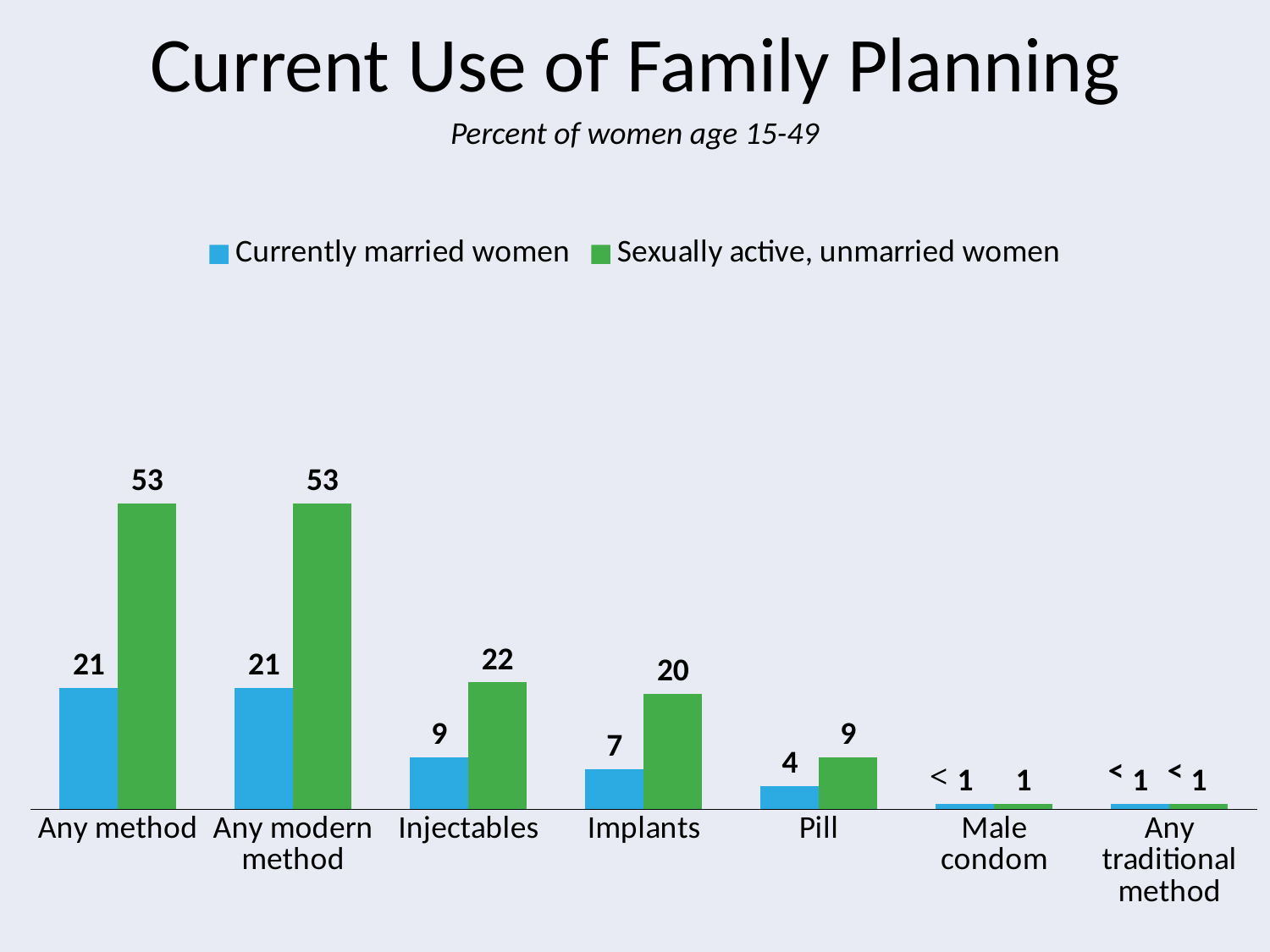

# Current Use of Family Planning
Percent of women age 15-49

### Chart

| Category | Currently married women | Sexually active, unmarried women |
|---|---|---|
| Any method | 21.0 | 53.0 |
| Any modern method | 21.0 | 53.0 |
| Injectables | 9.0 | 22.0 |
| Implants | 7.0 | 20.0 |
| Pill | 4.0 | 9.0 |
| Male condom | 1.0 | 1.0 |
| Any traditional method | 1.0 | 1.0 |